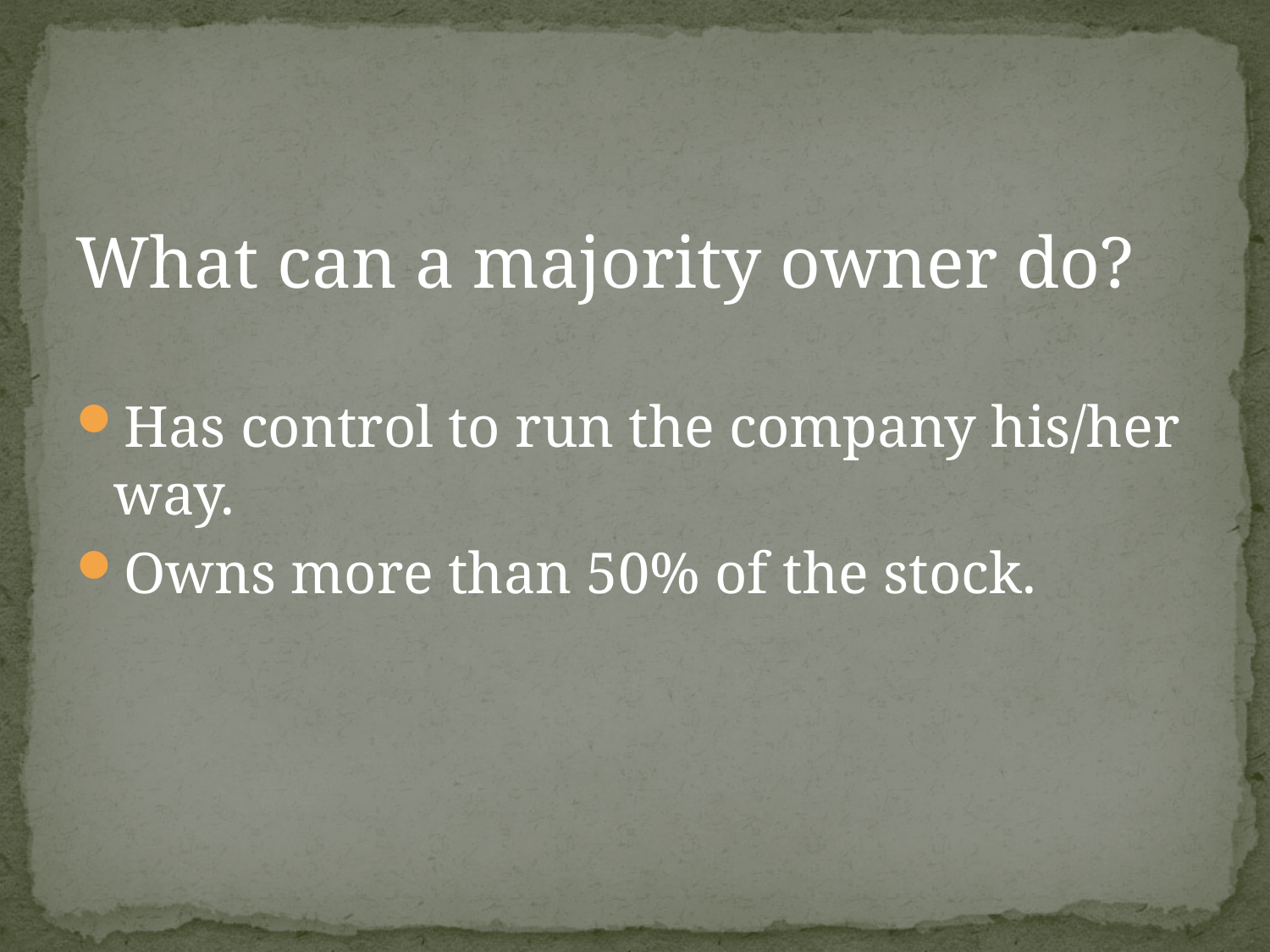

#
What can a majority owner do?

Has control to run the company his/her way.
Owns more than 50% of the stock.